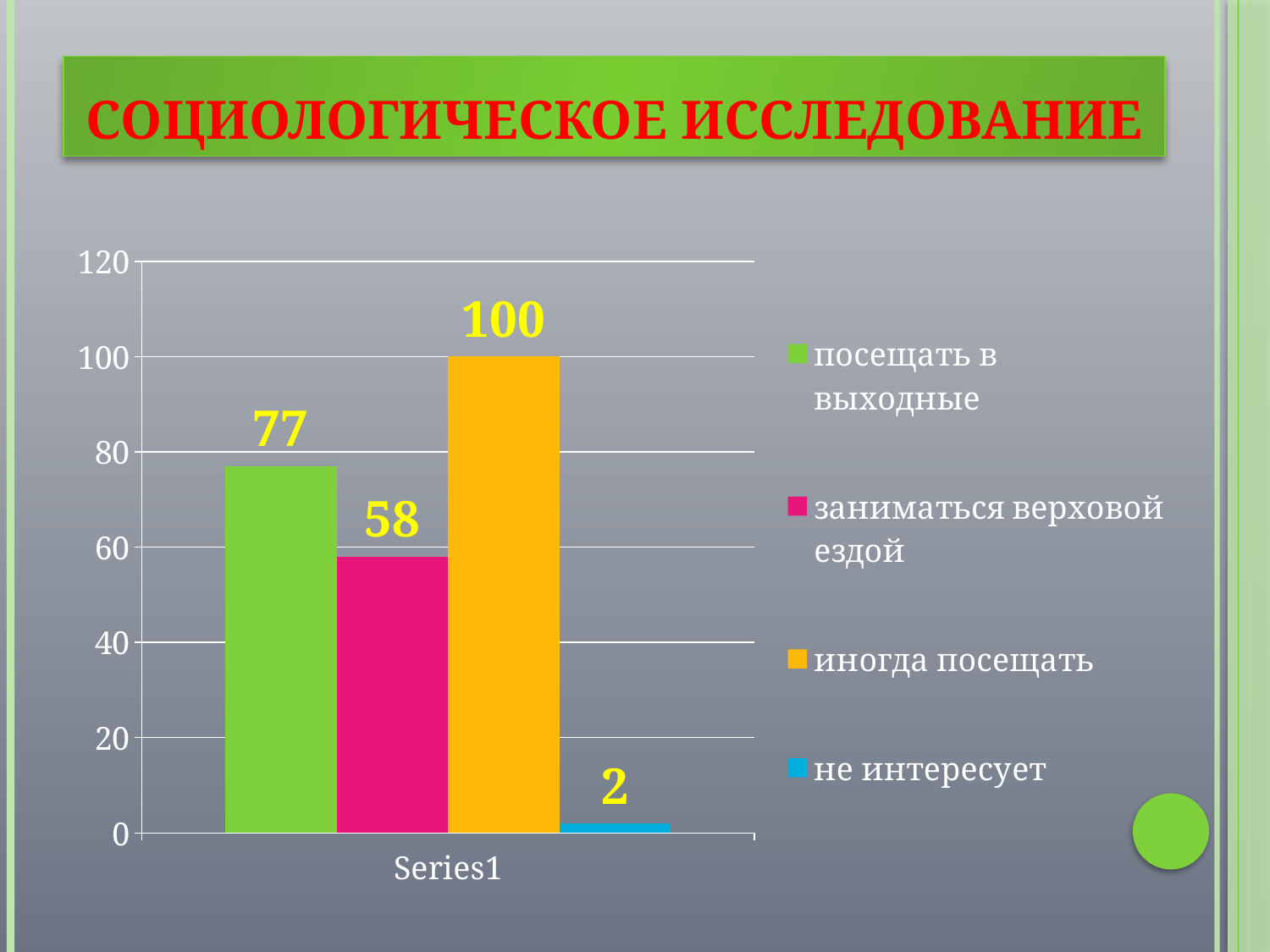

# Социологическое исследование

### Chart

| Category | посещать в выходные | заниматься верховой ездой | иногда посещать | не интересует |
|---|---|---|---|---|
|  | 77.0 | 58.0 | 100.0 | 2.0 |